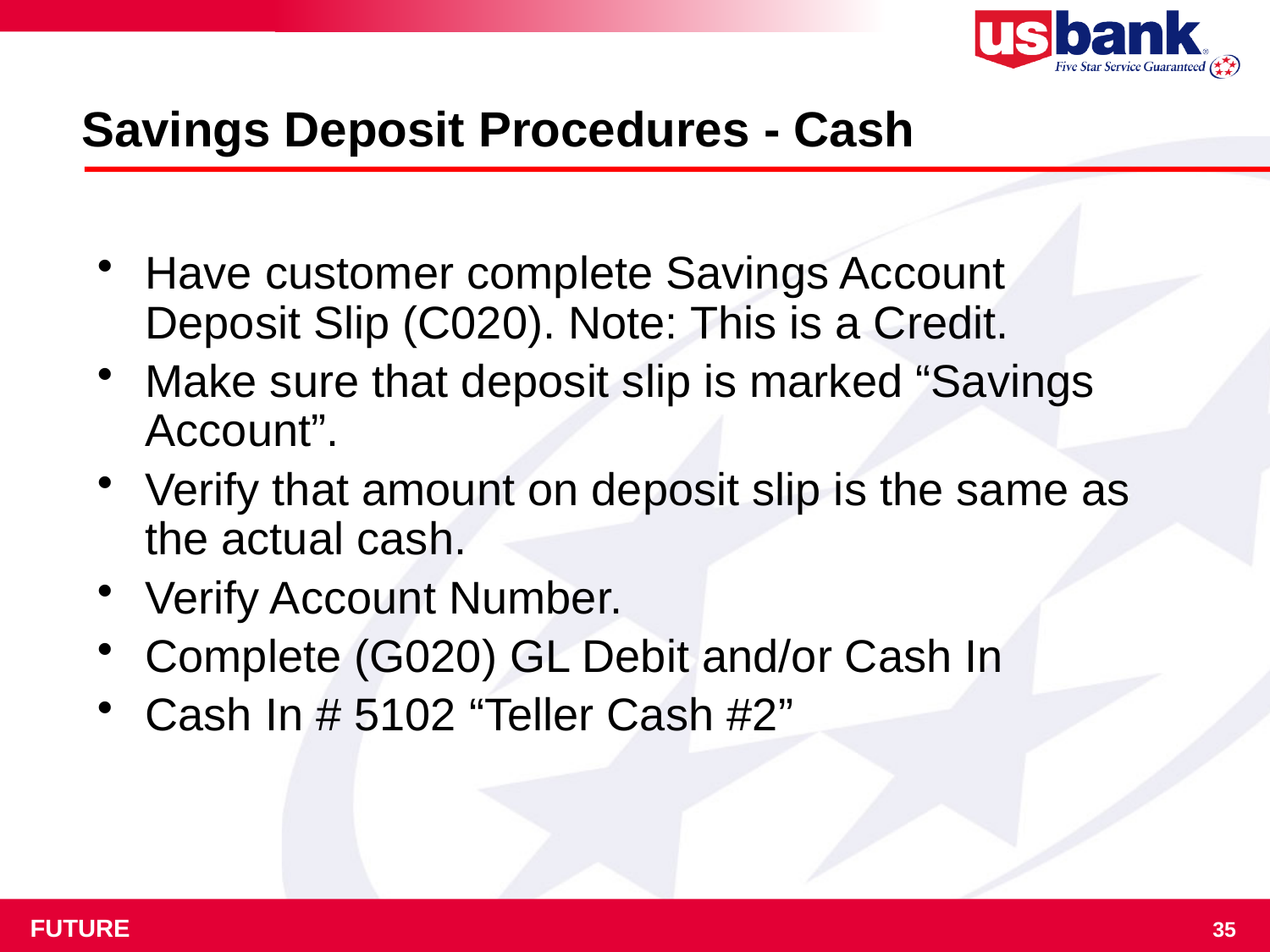

# Savings Deposit Procedures - Cash
Have customer complete Savings Account Deposit Slip (C020). Note: This is a Credit.
Make sure that deposit slip is marked “Savings Account”.
Verify that amount on deposit slip is the same as the actual cash.
Verify Account Number.
Complete (G020) GL Debit and/or Cash In
Cash In # 5102 “Teller Cash #2”